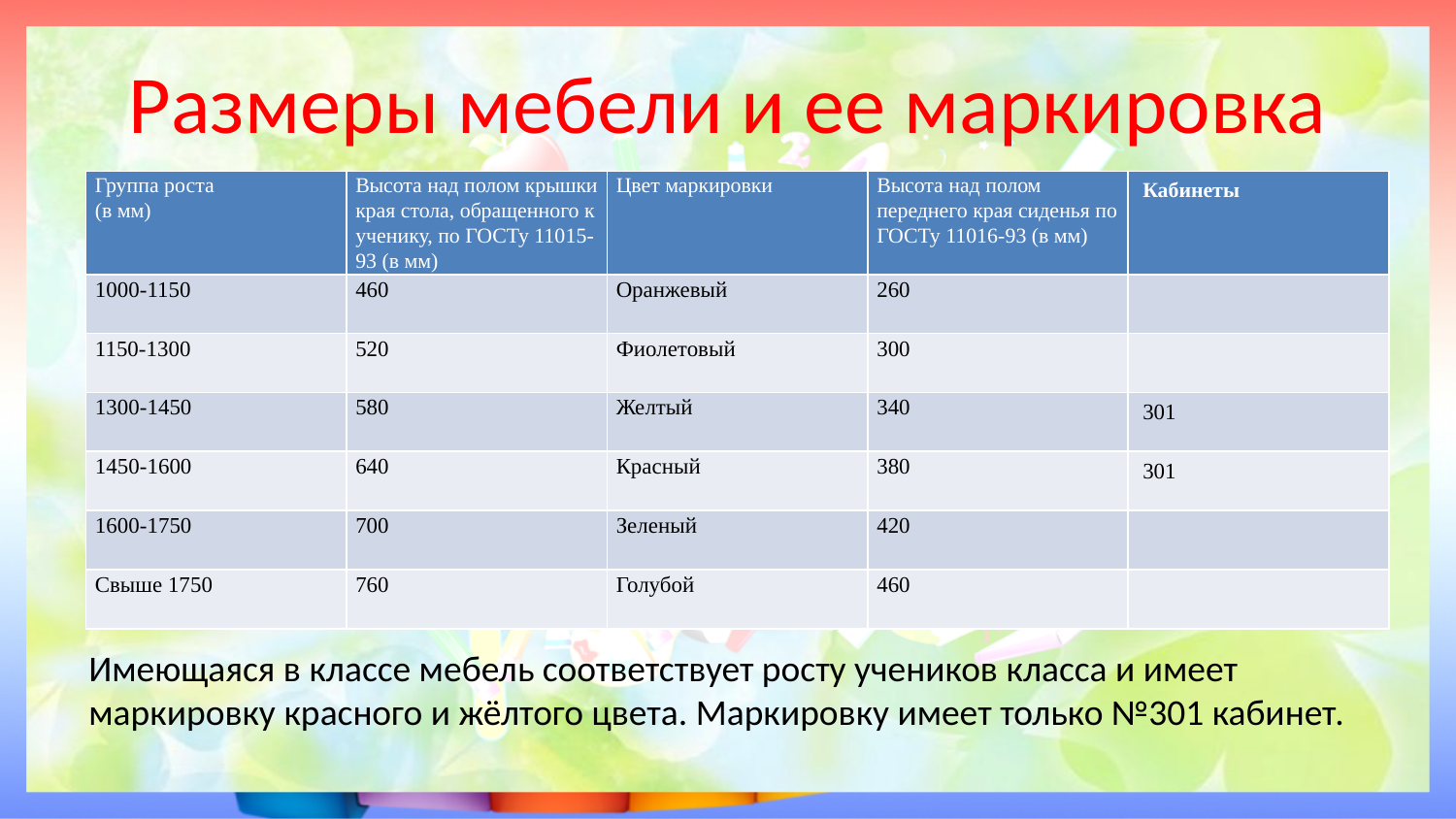

# Размеры мебели и ее маркировка
| Группа роста (в мм) | Высота над полом крышки края стола, обращенного к ученику, по ГОСТу 11015-93 (в мм) | Цвет маркировки | Высота над полом переднего края сиденья по ГОСТу 11016-93 (в мм) | Кабинеты |
| --- | --- | --- | --- | --- |
| 1000-1150 | 460 | Оранжевый | 260 |  |
| 1150-1300 | 520 | Фиолетовый | 300 |  |
| 1300-1450 | 580 | Желтый | 340 | 301 |
| 1450-1600 | 640 | Красный | 380 | 301 |
| 1600-1750 | 700 | Зеленый | 420 |  |
| Свыше 1750 | 760 | Голубой | 460 |  |
Имеющаяся в классе мебель соответствует росту учеников класса и имеет маркировку красного и жёлтого цвета. Маркировку имеет только №301 кабинет.